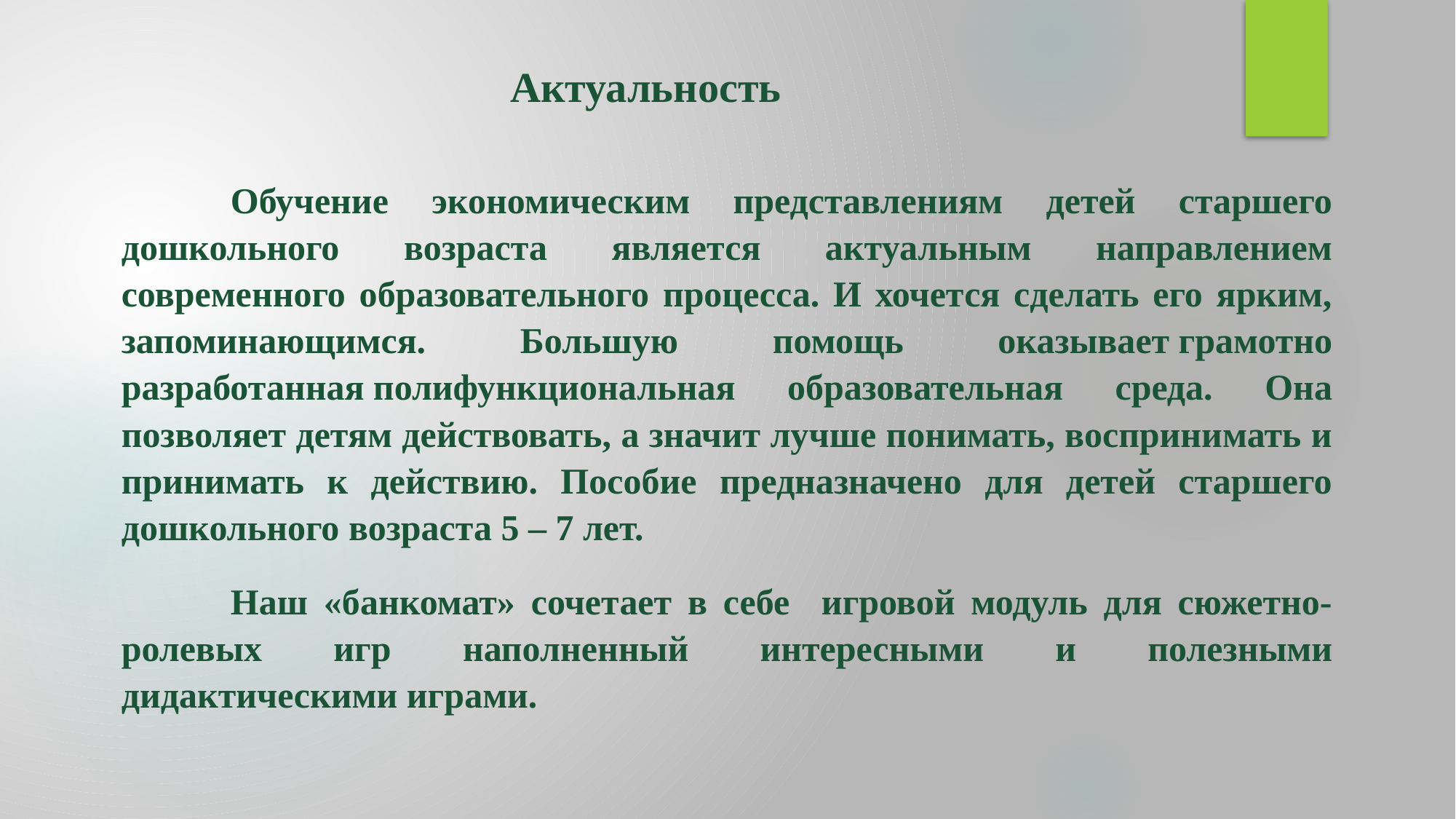

# Актуальность
	Обучение экономическим представлениям детей старшего дошкольного возраста является актуальным направлением современного образовательного процесса. И хочется сделать его ярким, запоминающимся. Большую помощь оказывает грамотно разработанная полифункциональная образовательная среда. Она позволяет детям действовать, а значит лучше понимать, воспринимать и принимать к действию. Пособие предназначено для детей старшего дошкольного возраста 5 – 7 лет.
	Наш «банкомат» сочетает в себе  игровой модуль для сюжетно-ролевых игр наполненный интересными и полезными дидактическими играми.